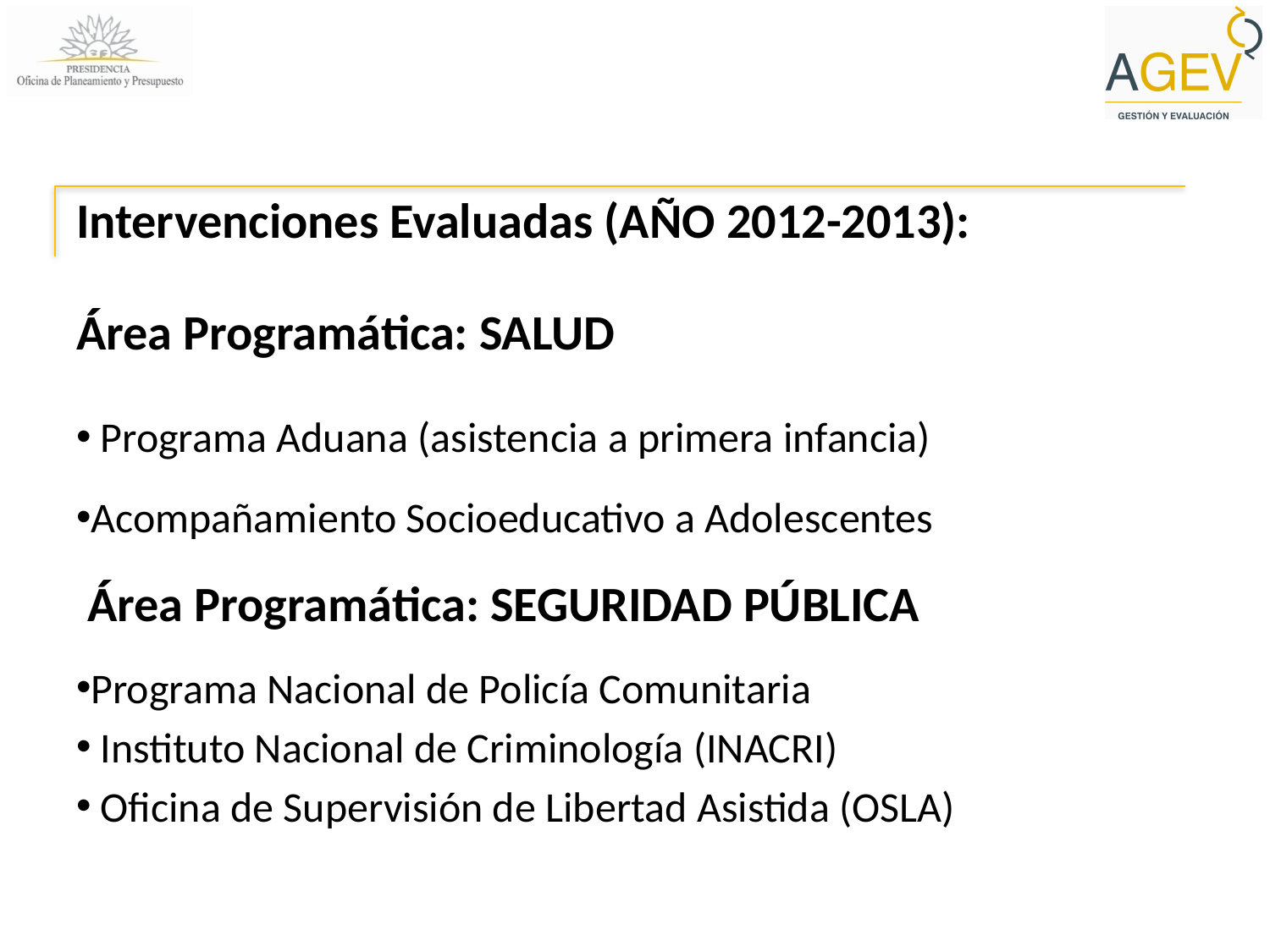

Intervenciones Evaluadas (AÑO 2012-2013):
Área Programática: SALUD
 Programa Aduana (asistencia a primera infancia)
Acompañamiento Socioeducativo a Adolescentes
 Área Programática: SEGURIDAD PÚBLICA
Programa Nacional de Policía Comunitaria
 Instituto Nacional de Criminología (INACRI)
 Oficina de Supervisión de Libertad Asistida (OSLA)